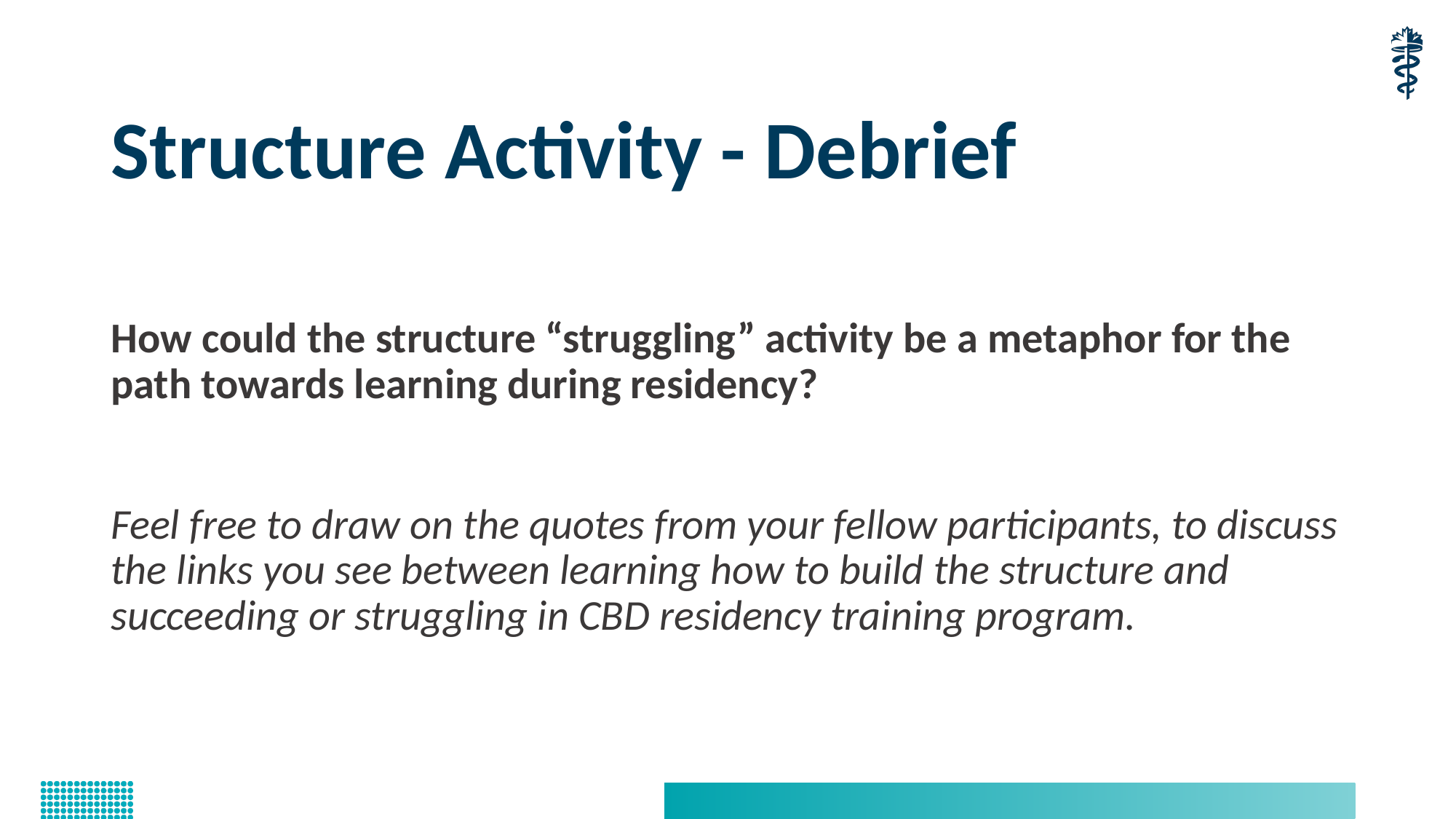

# Structure Activity - Debrief
How could the structure “struggling” activity be a metaphor for the path towards learning during residency?

Feel free to draw on the quotes from your fellow participants, to discuss the links you see between learning how to build the structure and succeeding or struggling in CBD residency training program.